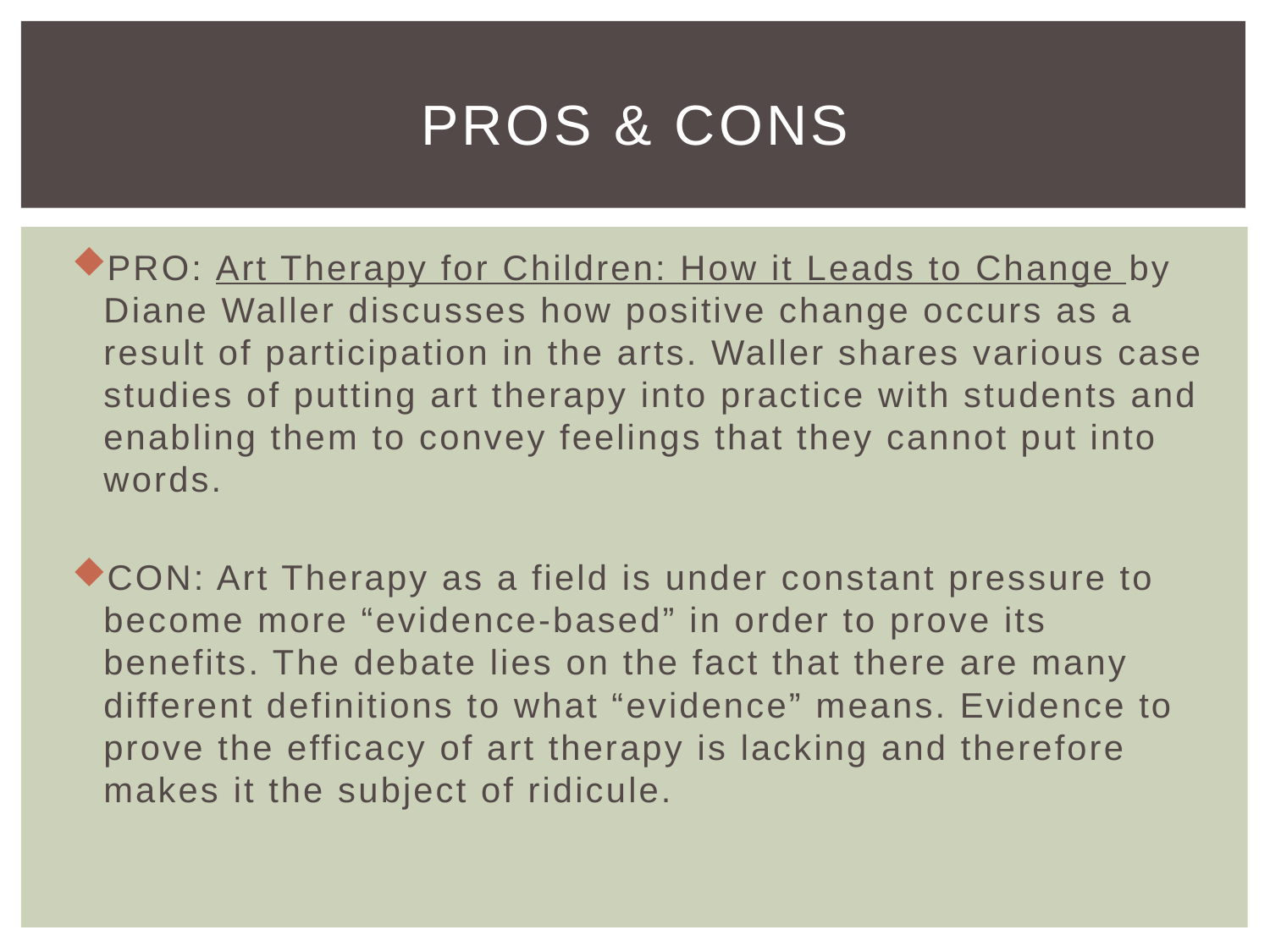

# Pros & cons
PRO: Art Therapy for Children: How it Leads to Change by Diane Waller discusses how positive change occurs as a result of participation in the arts. Waller shares various case studies of putting art therapy into practice with students and enabling them to convey feelings that they cannot put into words.

CON: Art Therapy as a field is under constant pressure to become more “evidence-based” in order to prove its benefits. The debate lies on the fact that there are many different definitions to what “evidence” means. Evidence to prove the efficacy of art therapy is lacking and therefore makes it the subject of ridicule.